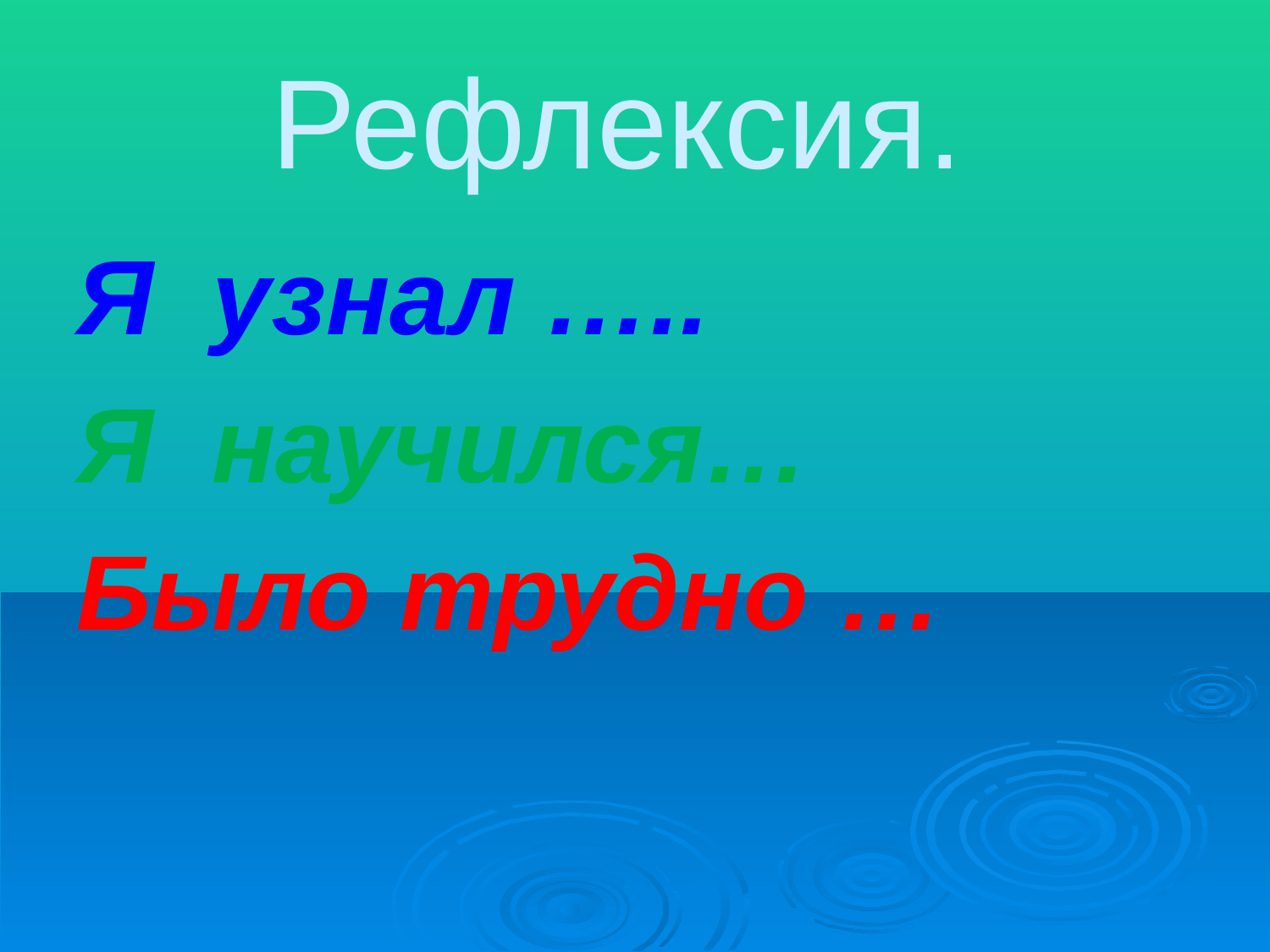

# Рефлексия.
Я  узнал …..
Я  научился…
Было трудно …